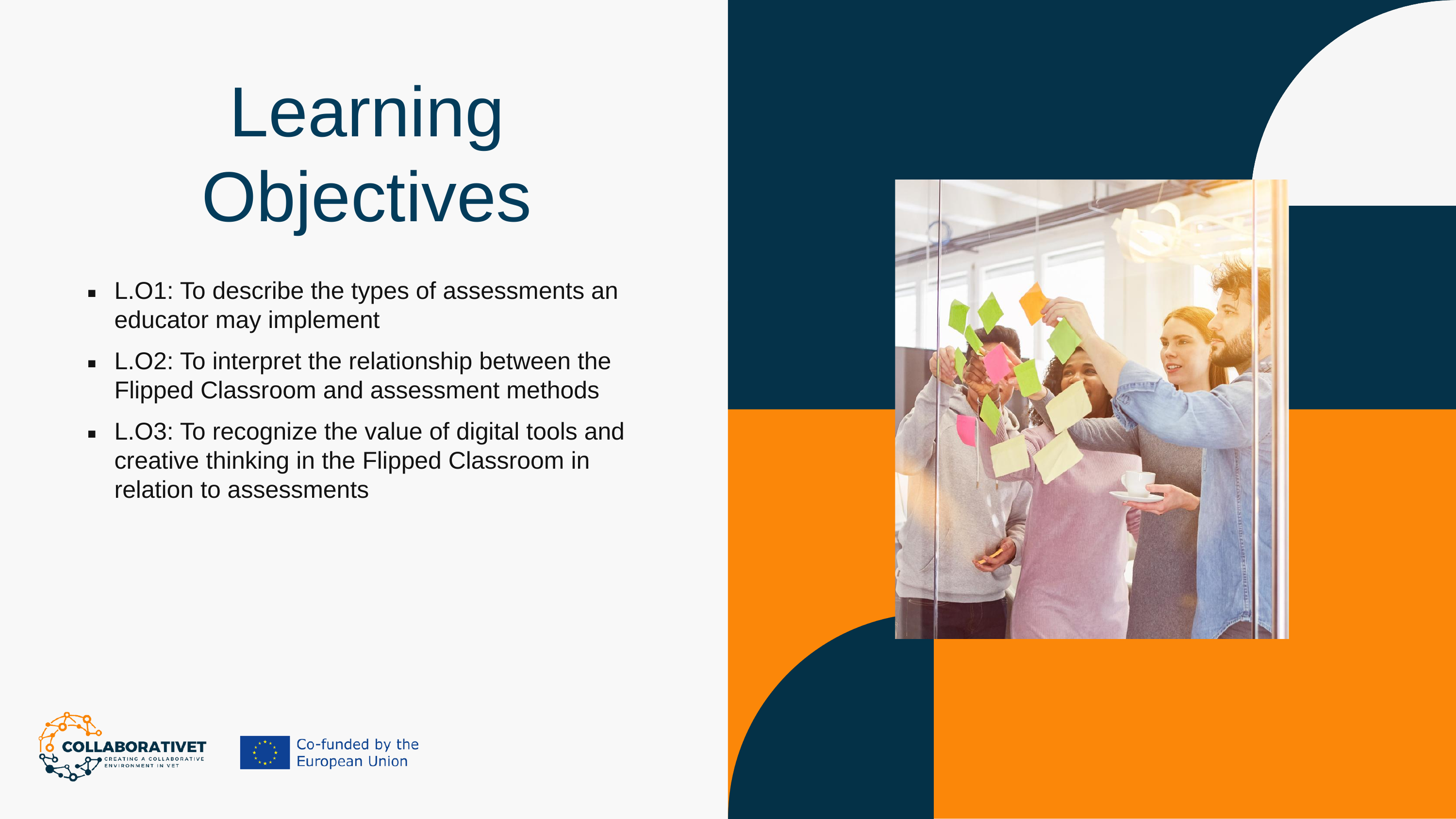

Learning Objectives

L.O1: To describe the types of assessments an educator may implement
L.O2: To interpret the relationship between the Flipped Classroom and assessment methods
L.O3: To recognize the value of digital tools and creative thinking in the Flipped Classroom in relation to assessments